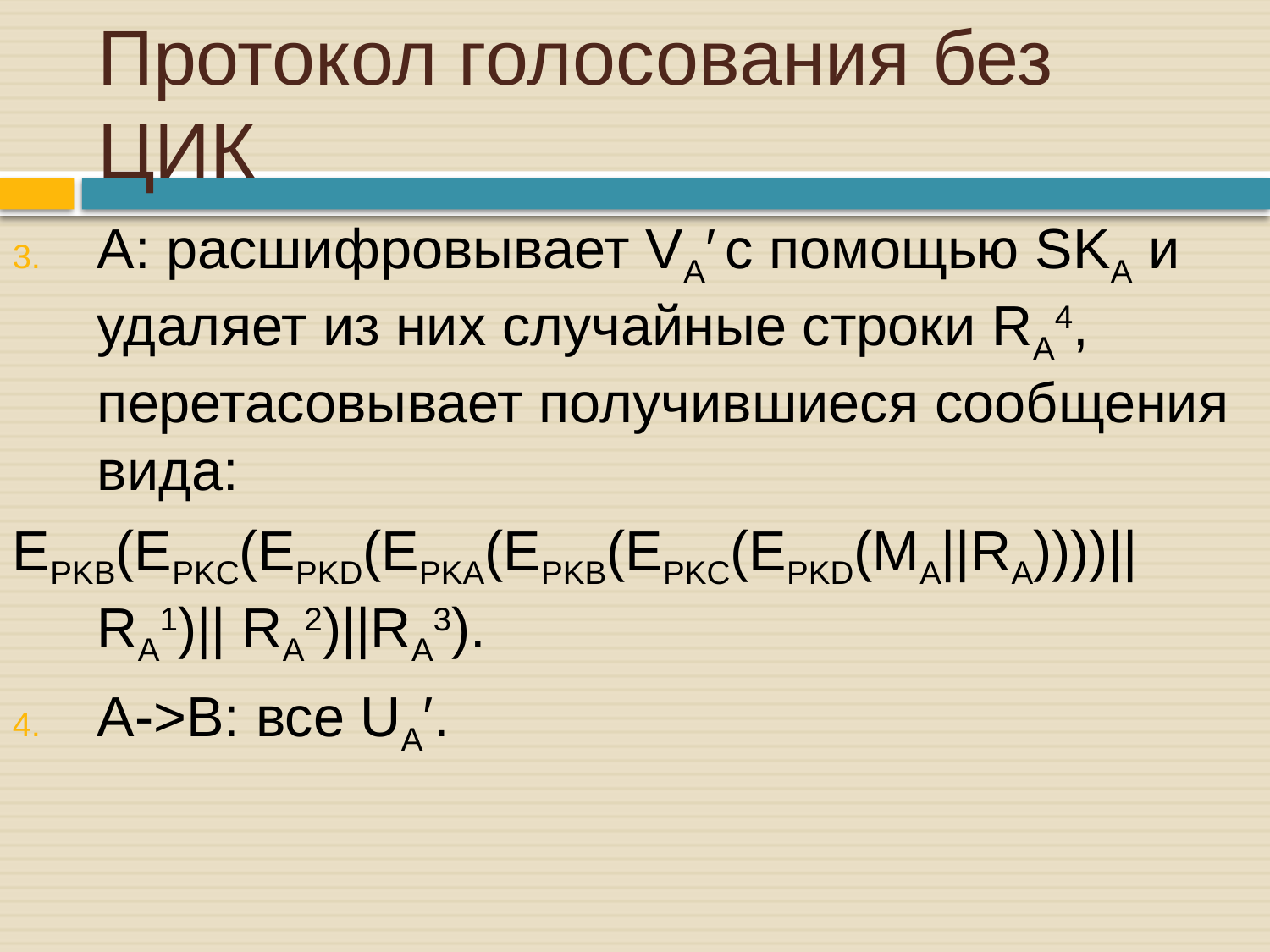

# Протокол голосования без ЦИК
A: расшифровывает VA′ с помощью SKA и удаляет из них случайные строки RA4, перетасовывает получившиеся сообщения вида:
EPKB(EPKC(EPKD(EPKA(EPKB(EPKC(EPKD(MA||RA))))||RA1)|| RA2)||RA3).
A->B: все UA′.